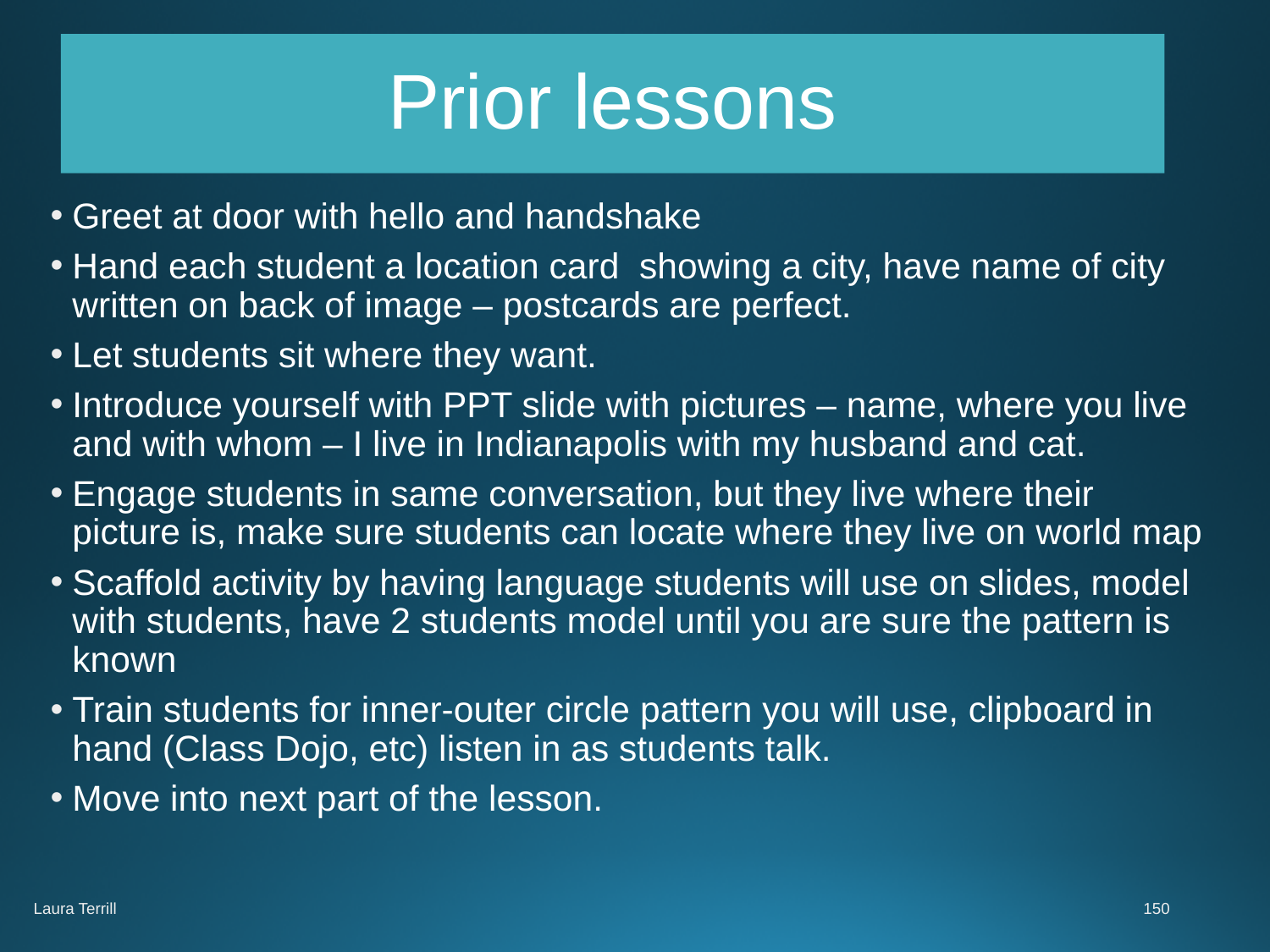

# Prior lessons
Greet at door with hello and handshake
Hand each student a location card  showing a city, have name of city written on back of image – postcards are perfect.
Let students sit where they want.
Introduce yourself with PPT slide with pictures – name, where you live and with whom – I live in Indianapolis with my husband and cat.
Engage students in same conversation, but they live where their picture is, make sure students can locate where they live on world map
Scaffold activity by having language students will use on slides, model with students, have 2 students model until you are sure the pattern is known
Train students for inner-outer circle pattern you will use, clipboard in hand (Class Dojo, etc) listen in as students talk.
Move into next part of the lesson.
Laura Terrill
150